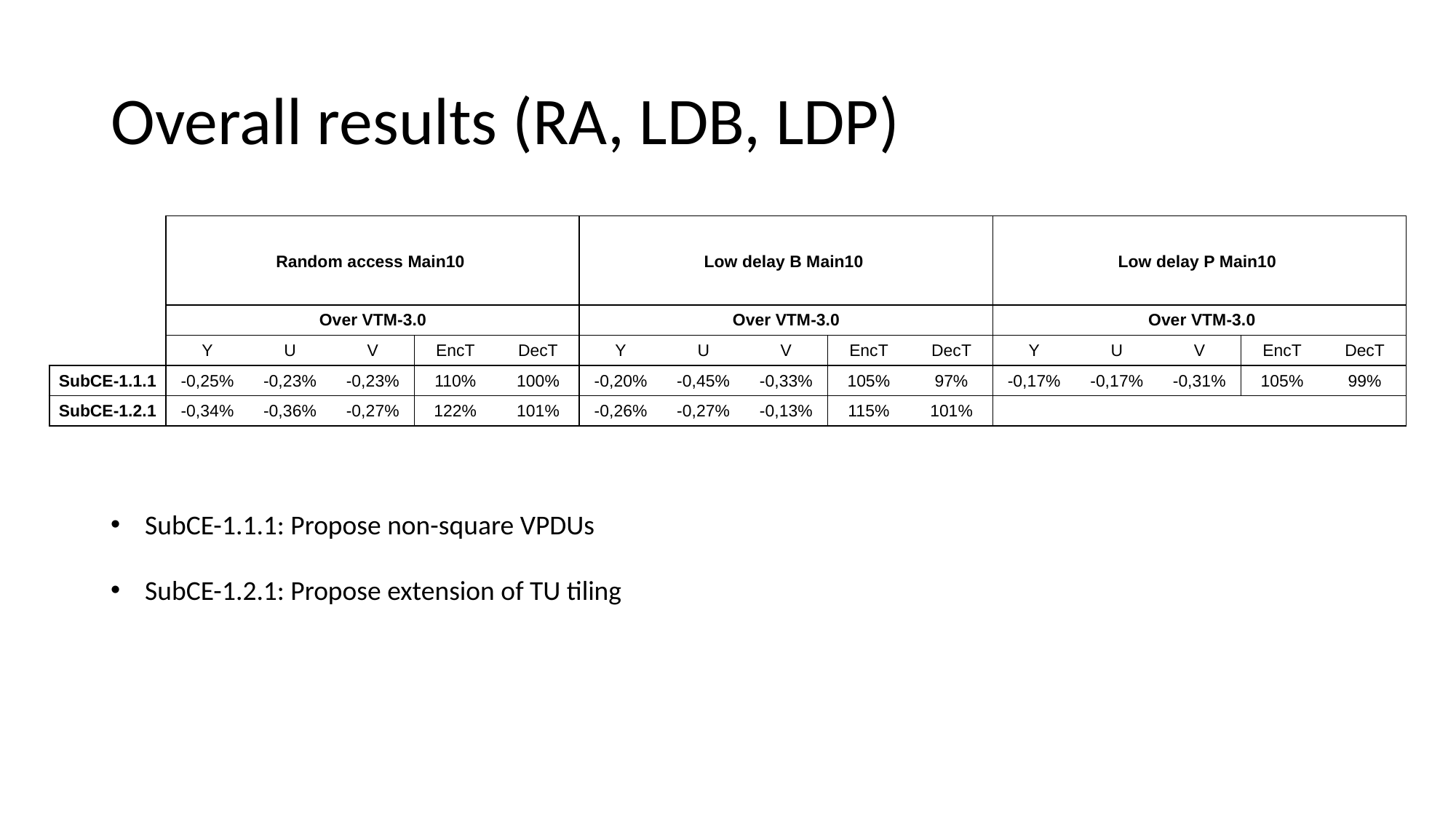

# Overall results (RA, LDB, LDP)
|  | Random access Main10 |  |  |  |  | Low delay B Main10 |  |  |  |  | Low delay P Main10 |  |  |  |  |
| --- | --- | --- | --- | --- | --- | --- | --- | --- | --- | --- | --- | --- | --- | --- | --- |
|  | Over VTM-3.0 |  |  |  |  | Over VTM-3.0 |  |  |  |  | Over VTM-3.0 |  |  |  |  |
|  | Y | U | V | EncT | DecT | Y | U | V | EncT | DecT | Y | U | V | EncT | DecT |
| SubCE-1.1.1 | -0,25% | -0,23% | -0,23% | 110% | 100% | -0,20% | -0,45% | -0,33% | 105% | 97% | -0,17% | -0,17% | -0,31% | 105% | 99% |
| SubCE-1.2.1 | -0,34% | -0,36% | -0,27% | 122% | 101% | -0,26% | -0,27% | -0,13% | 115% | 101% |  |  |  |  |  |
SubCE-1.1.1: Propose non-square VPDUs

SubCE-1.2.1: Propose extension of TU tiling